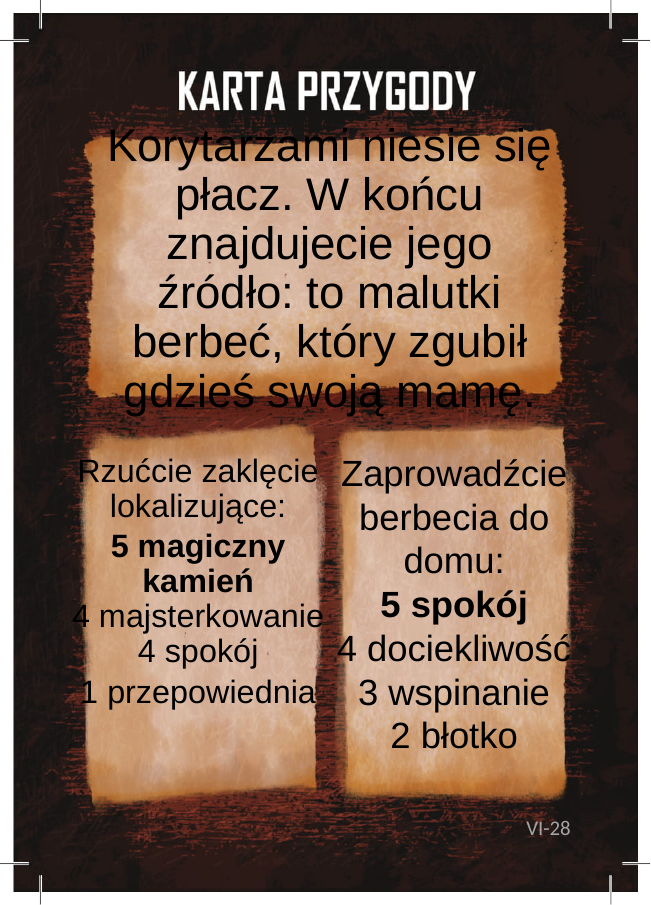

# Korytarzami niesie się płacz. W końcu znajdujecie jego źródło: to malutki berbeć, który zgubił gdzieś swoją mamę.
Zaprowadźcie berbecia do domu:
5 spokój
4 dociekliwość
3 wspinanie
2 błotko
Rzućcie zaklęcie lokalizujące:
5 magiczny kamień
4 majsterkowanie
4 spokój
1 przepowiednia
VI-28